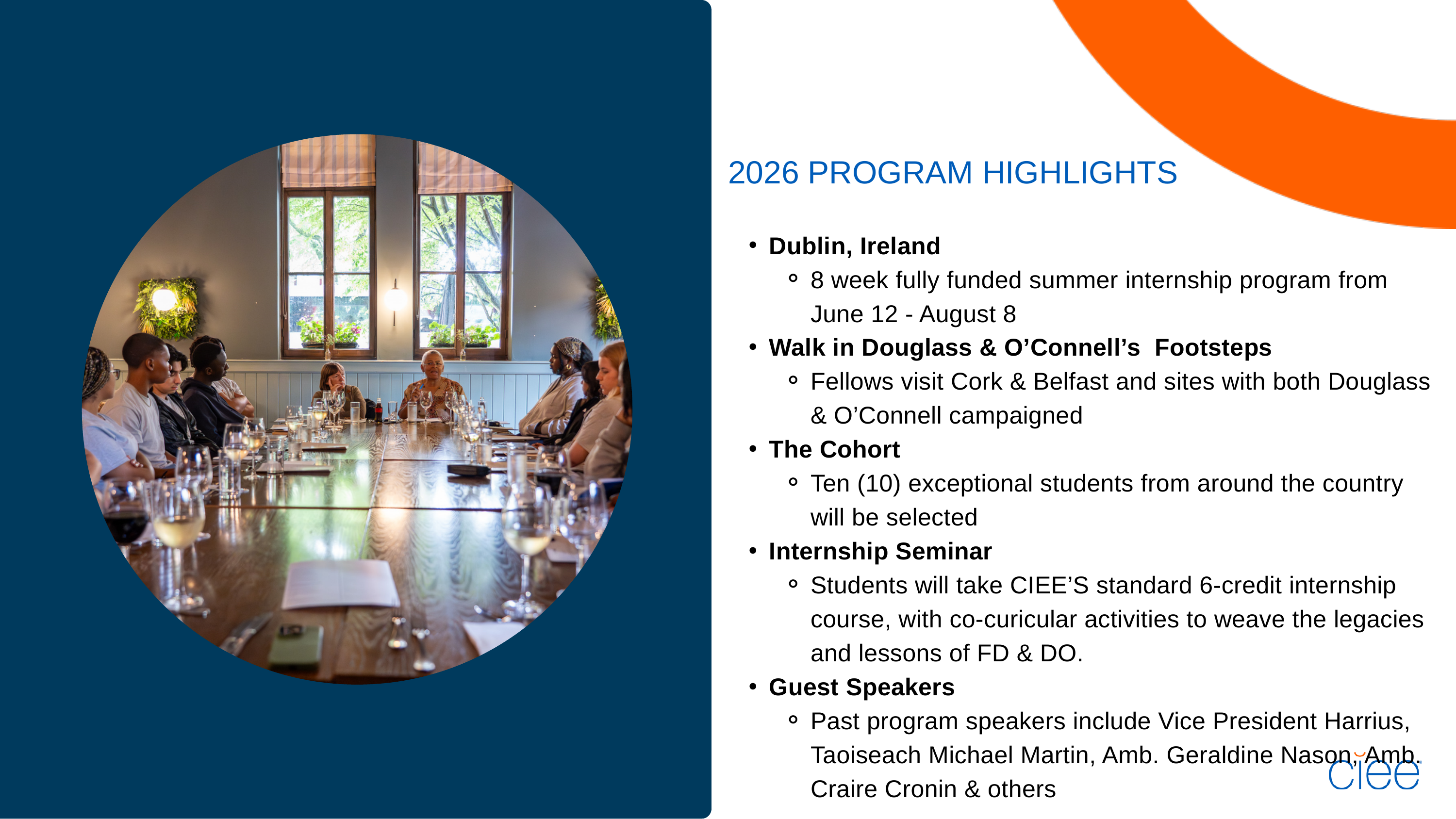

2026 PROGRAM HIGHLIGHTS
Dublin, Ireland
8 week fully funded summer internship program from June 12 - August 8
Walk in Douglass & O’Connell’s  Footsteps
Fellows visit Cork & Belfast and sites with both Douglass & O’Connell campaigned
The Cohort
Ten (10) exceptional students from around the country will be selected
Internship Seminar
Students will take CIEE’S standard 6-credit internship course, with co-curicular activities to weave the legacies and lessons of FD & DO.
Guest Speakers
Past program speakers include Vice President Harrius, Taoiseach Michael Martin, Amb. Geraldine Nason, Amb. Craire Cronin & others